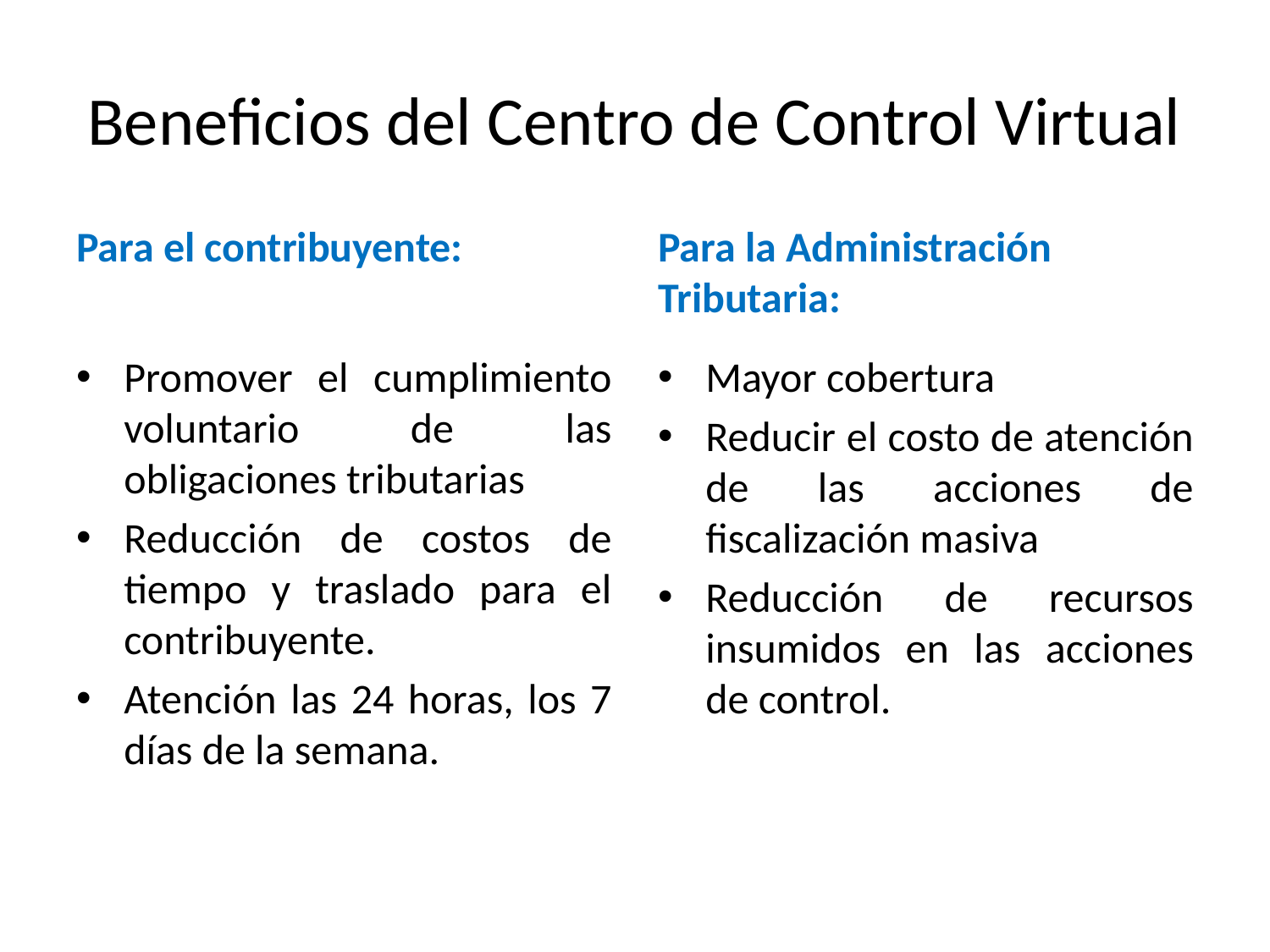

# Beneficios del Centro de Control Virtual
Para el contribuyente:
Para la Administración Tributaria:
Promover el cumplimiento voluntario de las obligaciones tributarias
Reducción de costos de tiempo y traslado para el contribuyente.
Atención las 24 horas, los 7 días de la semana.

Mayor cobertura
Reducir el costo de atención de las acciones de fiscalización masiva
Reducción de recursos insumidos en las acciones de control.